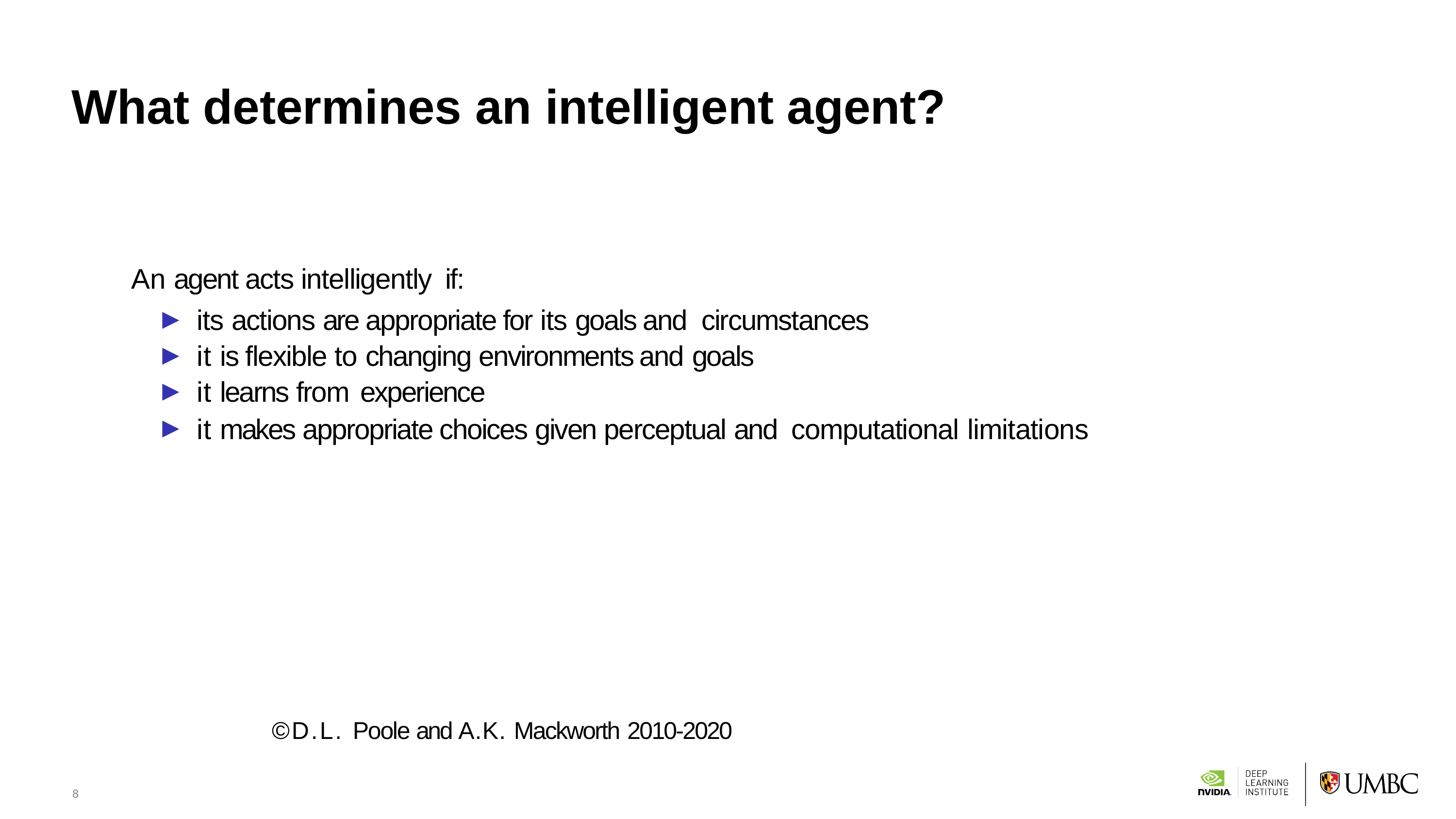

8
# What determines an intelligent agent?
An agent acts intelligently if:
its actions are appropriate for its goals and circumstances
it is flexible to changing environments and goals
it learns from experience
it makes appropriate choices given perceptual and  computational limitations
©D.L. Poole and A.K. Mackworth 2010-2020